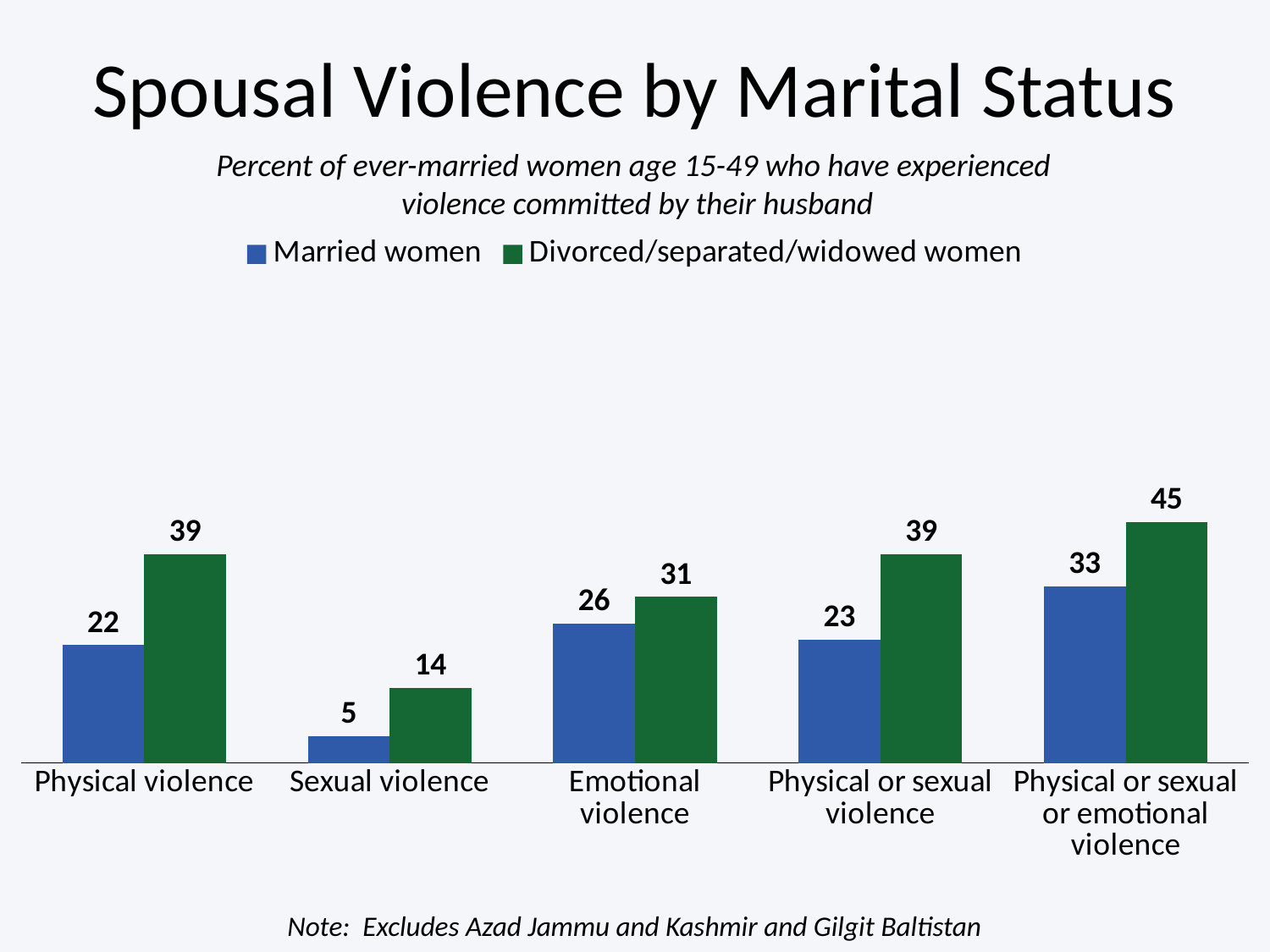

# Spousal Violence by Marital Status
Percent of ever-married women age 15-49 who have experienced
violence committed by their husband

### Chart

| Category | Married women | Divorced/separated/widowed women |
|---|---|---|
| Physical violence | 22.0 | 39.0 |
| Sexual violence | 5.0 | 14.0 |
| Emotional violence | 26.0 | 31.0 |
| Physical or sexual violence | 23.0 | 39.0 |
| Physical or sexual or emotional violence | 33.0 | 45.0 |
Note:  Excludes Azad Jammu and Kashmir and Gilgit Baltistan